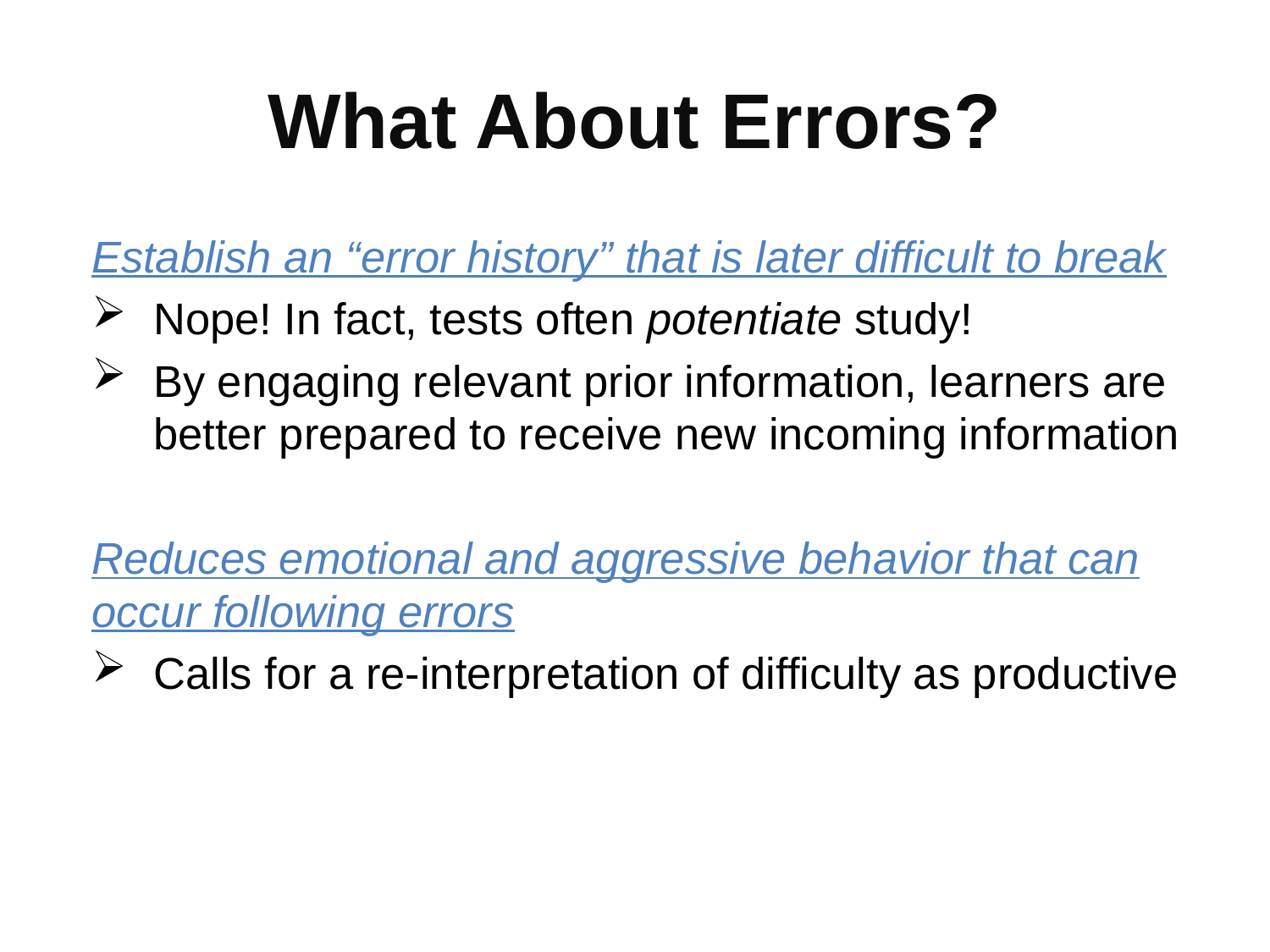

# What About Errors?
Establish an “error history” that is later difficult to break
Nope! In fact, tests often potentiate study!
By engaging relevant prior information, learners are better prepared to receive new incoming information

Reduces emotional and aggressive behavior that can occur following errors
Calls for a re-interpretation of difficulty as productive